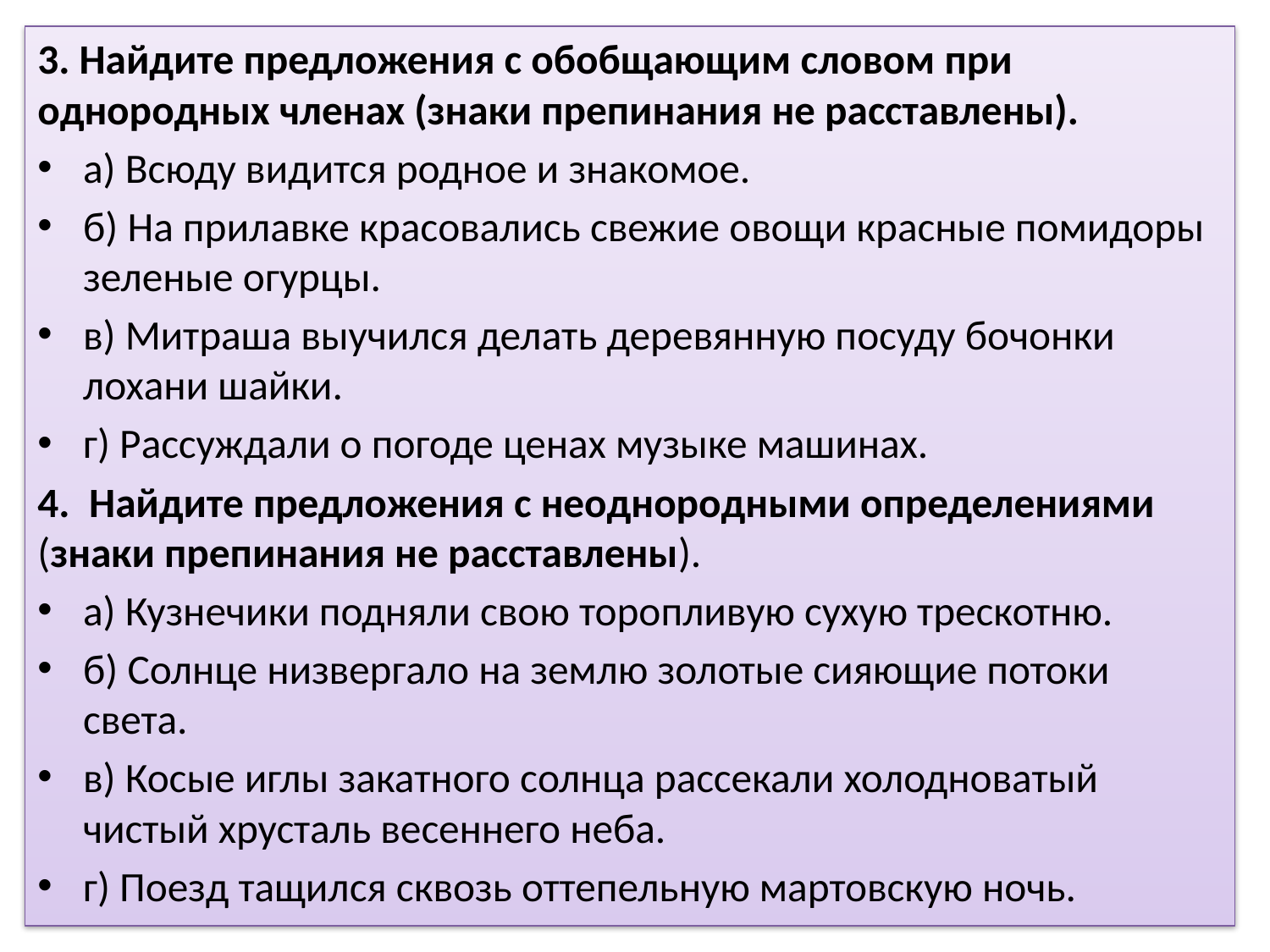

3. Найдите предложения с обобщающим словом при однородных членах (знаки препинания не расставлены).
а) Всюду видится родное и знакомое.
б) На прилавке красовались свежие овощи красные помидоры зеленые огурцы.
в) Митраша выучился делать деревянную посуду бочонки лохани шайки.
г) Рассуждали о погоде ценах музыке машинах.
4.  Найдите предложения с неоднородными определениями (знаки препинания не расставлены).
а) Кузнечики подняли свою торопливую сухую трескотню.
б) Солнце низвергало на землю золотые сияющие потоки света.
в) Косые иглы закатного солнца рассекали холодноватый чистый хрусталь весеннего неба.
г) Поезд тащился сквозь оттепельную мартовскую ночь.

#